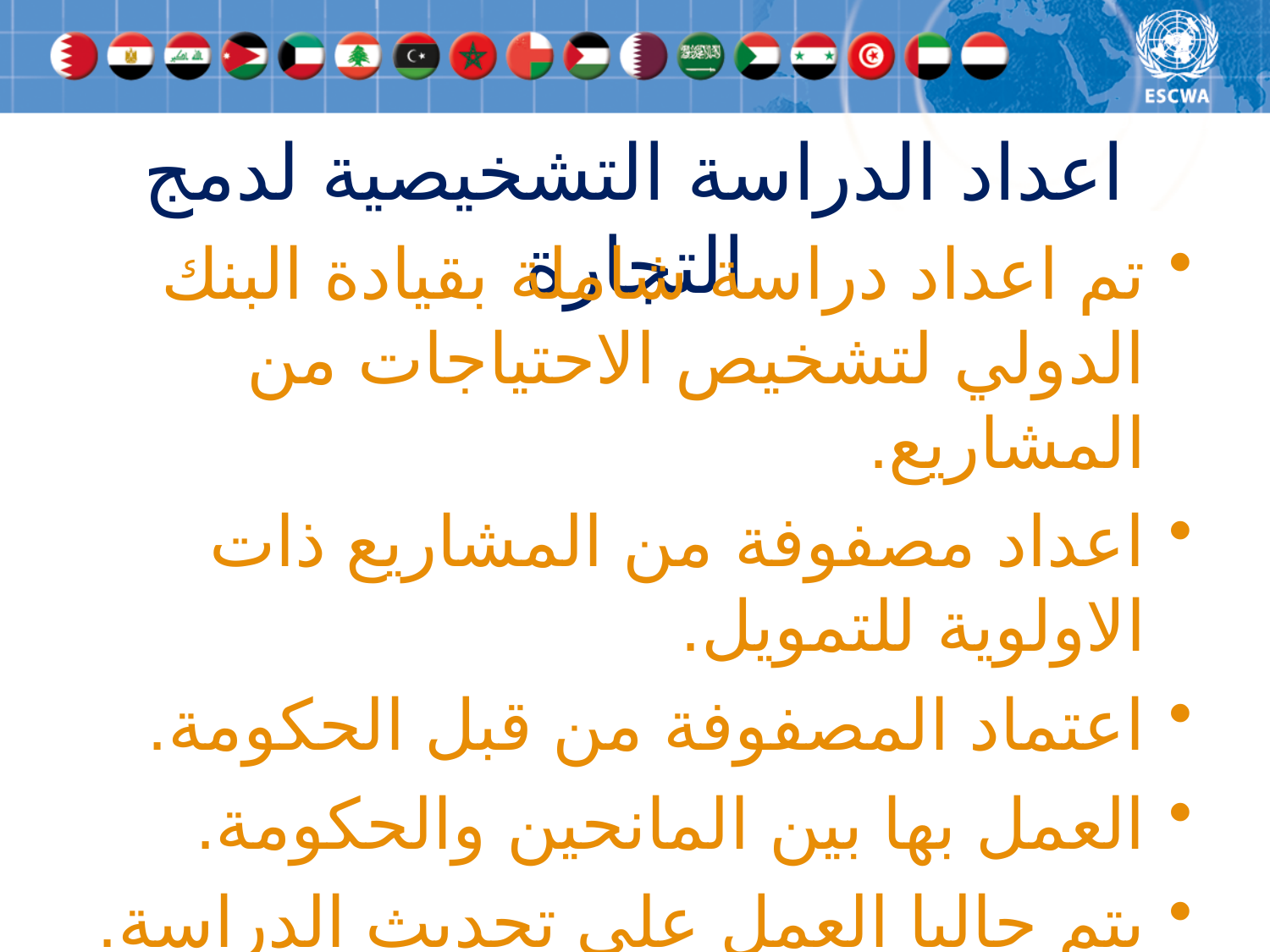

# اعداد الدراسة التشخيصية لدمج التجارة
تم اعداد دراسة شاملة بقيادة البنك الدولي لتشخيص الاحتياجات من المشاريع.
اعداد مصفوفة من المشاريع ذات الاولوية للتمويل.
اعتماد المصفوفة من قبل الحكومة.
العمل بها بين المانحين والحكومة.
يتم حاليا العمل على تحديث الدراسة.